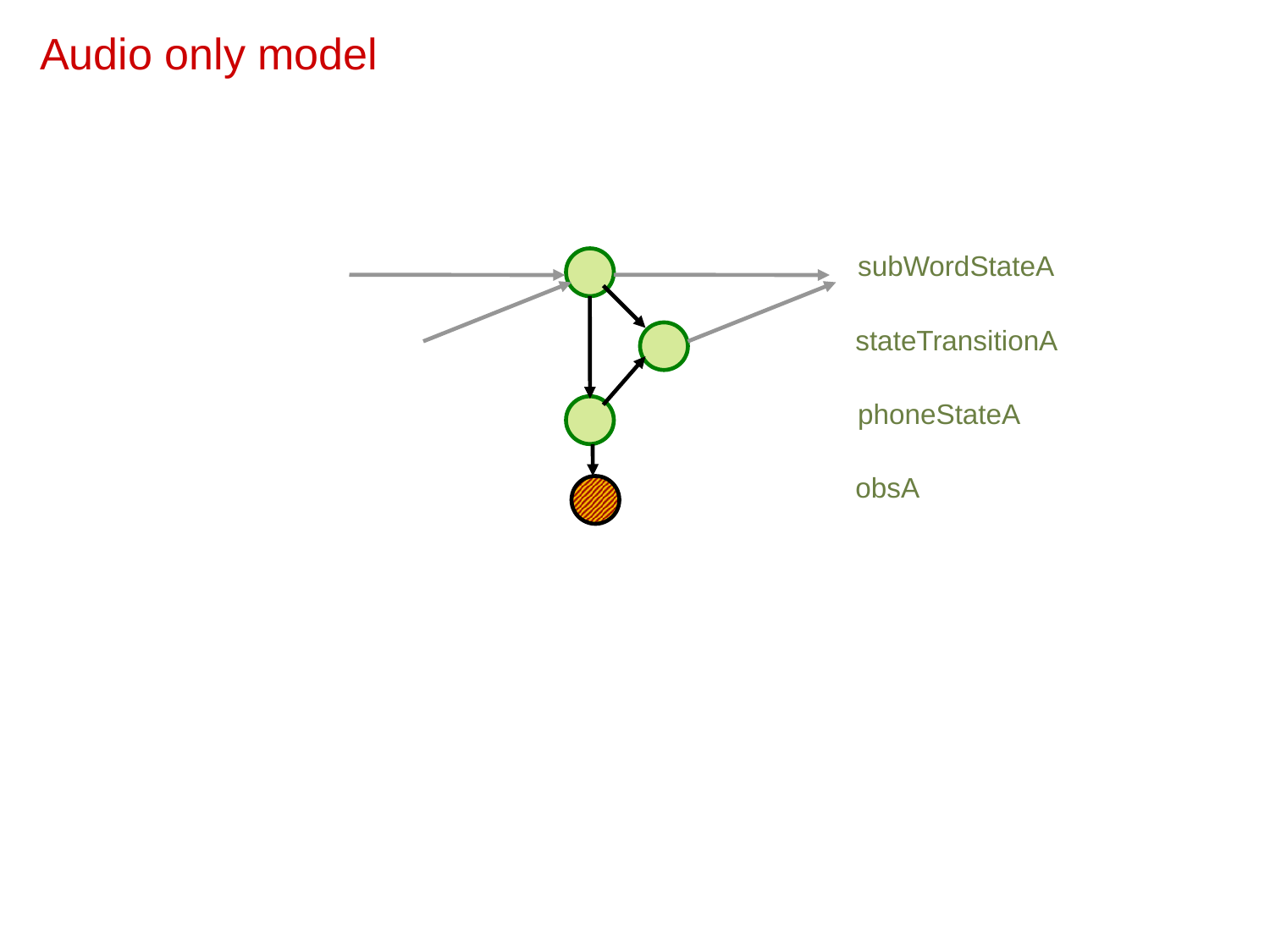

# Audio only model

subWordStateA

stateTransitionA

phoneStateA

obsA